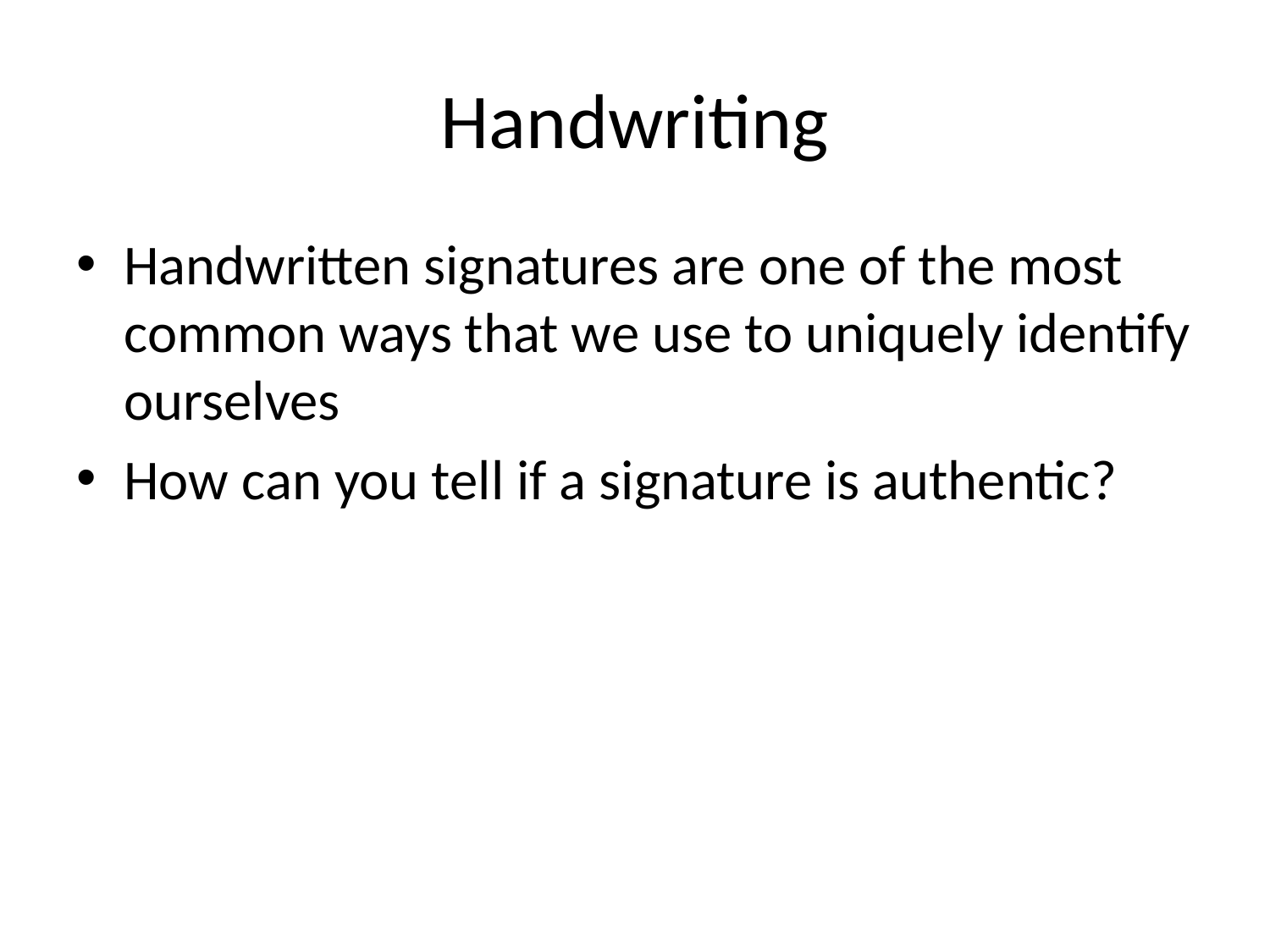

# Handwriting
Handwritten signatures are one of the most common ways that we use to uniquely identify ourselves
How can you tell if a signature is authentic?